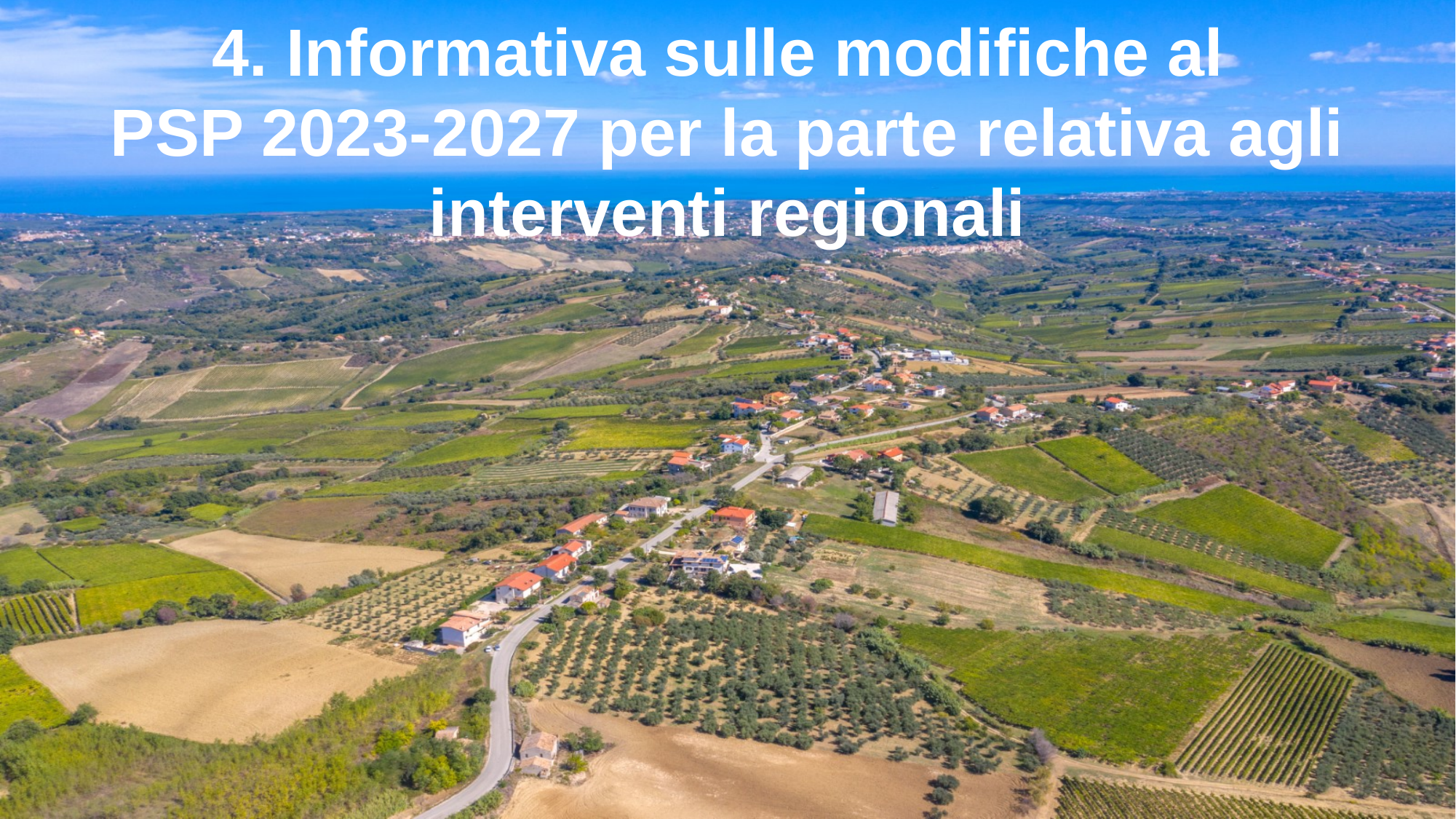

4. Informativa sulle modifiche al
PSP 2023-2027 per la parte relativa agli interventi regionali